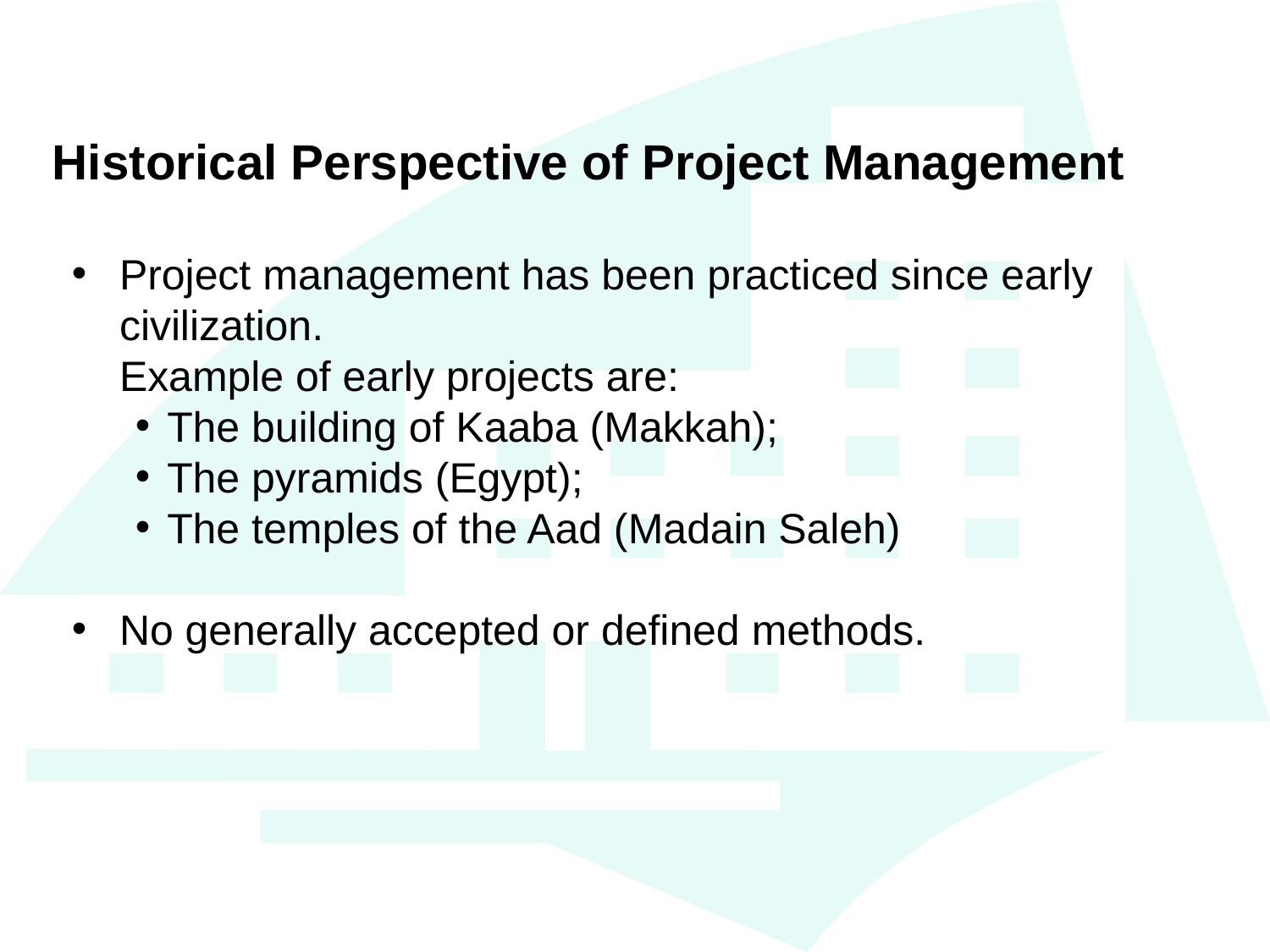

# Historical Perspective of Project Management

Project management has been practiced since early
civilization.
	Example of early projects are:
The building of Kaaba (Makkah);
The pyramids (Egypt);
The temples of the Aad (Madain Saleh)

No generally accepted or defined methods.

18